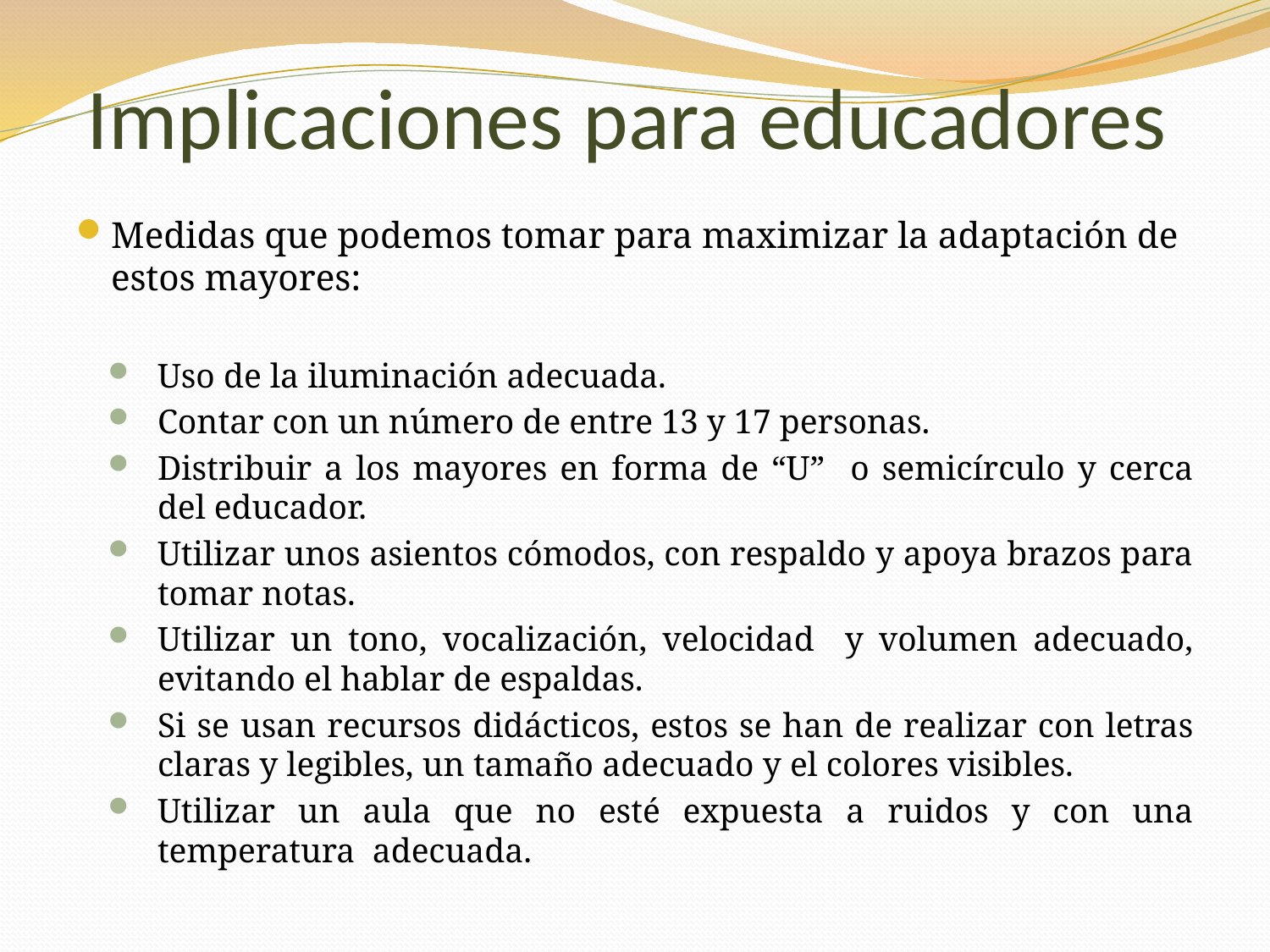

# Implicaciones para educadores
Medidas que podemos tomar para maximizar la adaptación de estos mayores:

Uso de la iluminación adecuada.
Contar con un número de entre 13 y 17 personas.
Distribuir a los mayores en forma de “U”  o semicírculo y cerca del educador.
Utilizar unos asientos cómodos, con respaldo y apoya brazos para tomar notas.
Utilizar un tono, vocalización, velocidad  y volumen adecuado, evitando el hablar de espaldas.
Si se usan recursos didácticos, estos se han de realizar con letras claras y legibles, un tamaño adecuado y el colores visibles.
Utilizar un aula que no esté expuesta a ruidos y con una temperatura  adecuada.